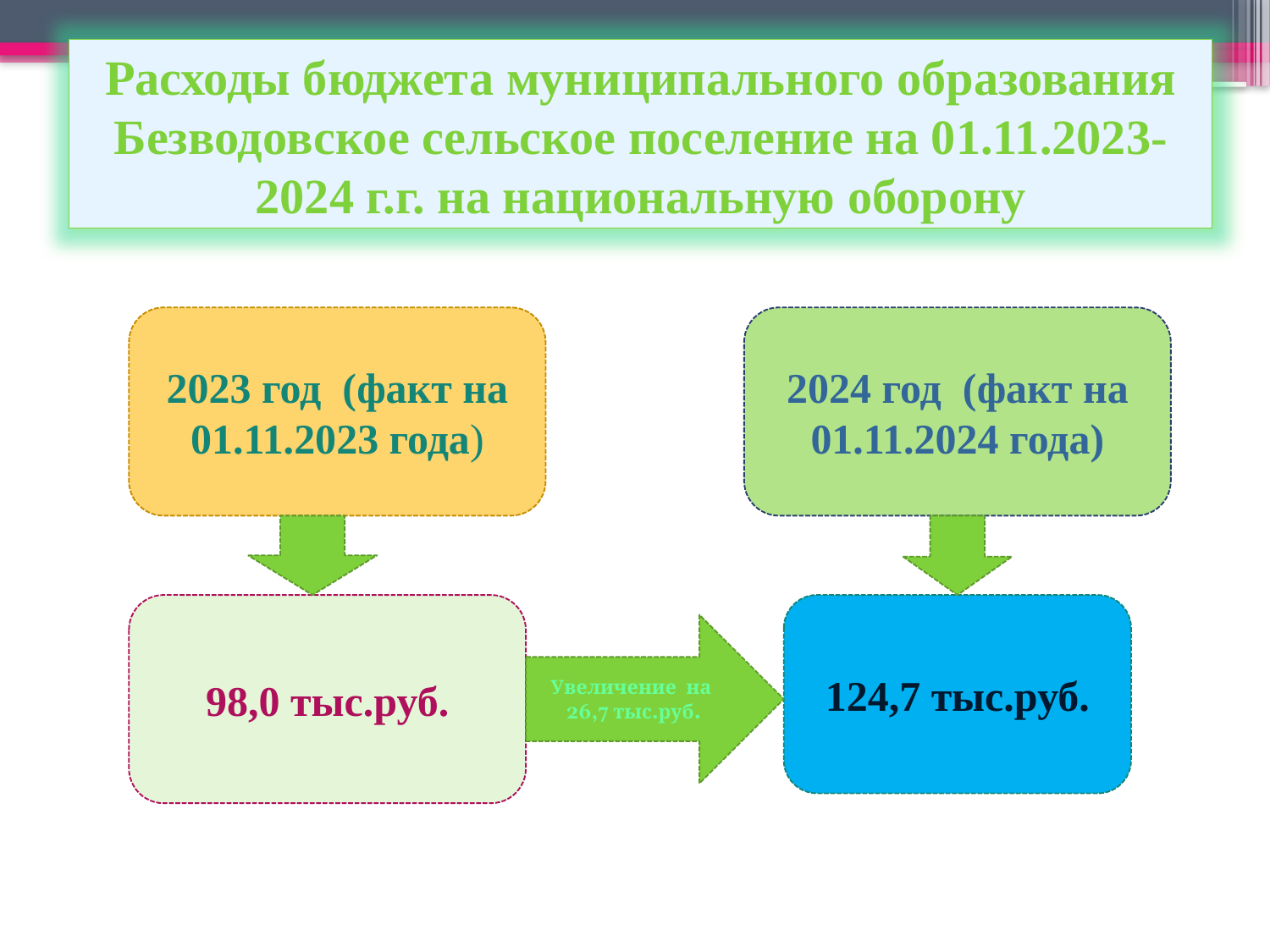

Расходы бюджета муниципального образования Безводовское сельское поселение на 01.11.2023-2024 г.г. на национальную оборону
2023 год  (факт на 01.11.2023 года)
2024 год  (факт на 01.11.2024 года)

98,0 тыс.руб.
124,7 тыс.руб.
Увеличение  на  26,7 тыс.руб.